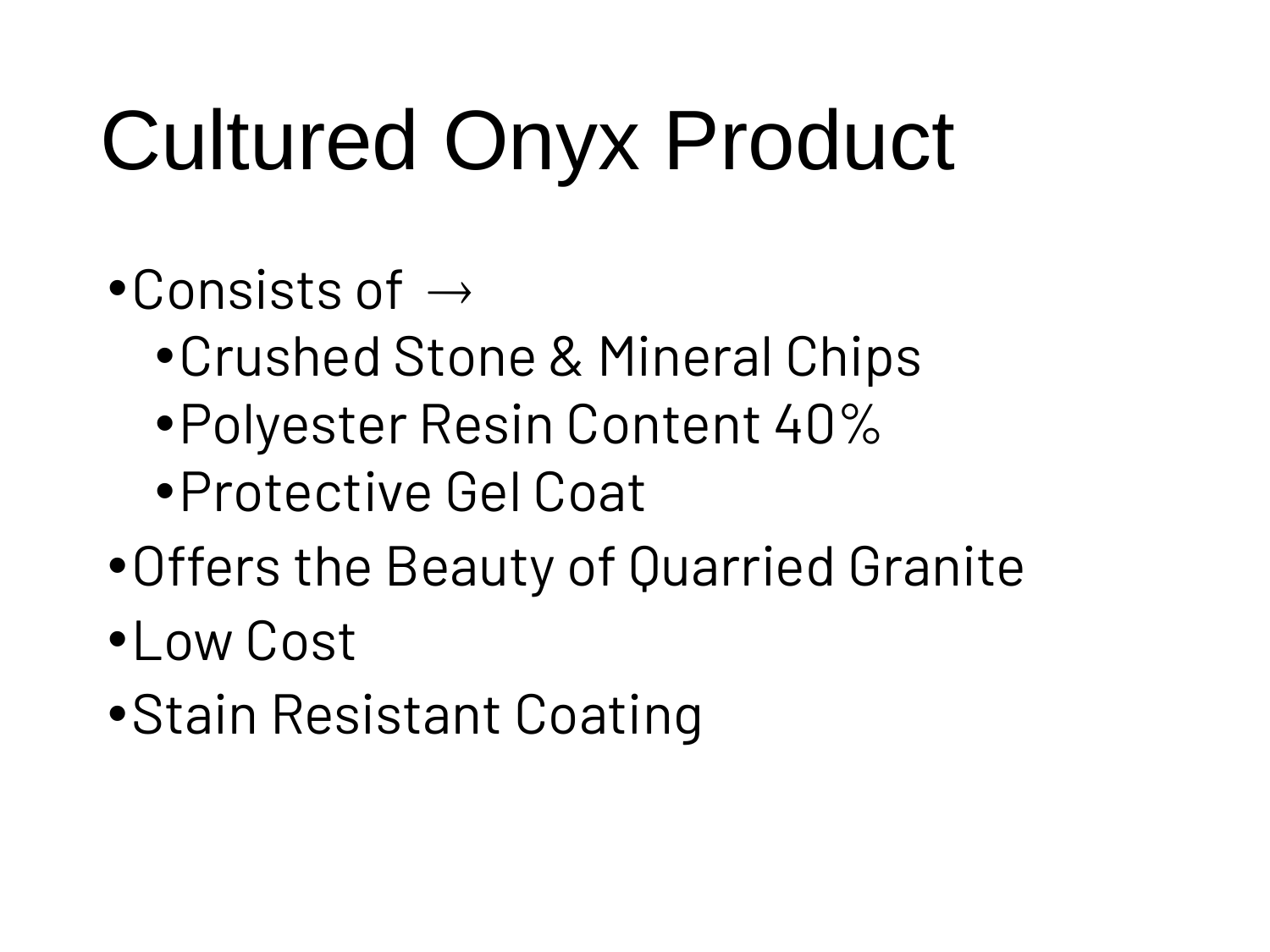

# Cultured Onyx Product
Consists of  →
Crushed Stone & Mineral Chips
Polyester Resin Content 40%
Protective Gel Coat
Offers the Beauty of Quarried Granite
Low Cost
Stain Resistant Coating